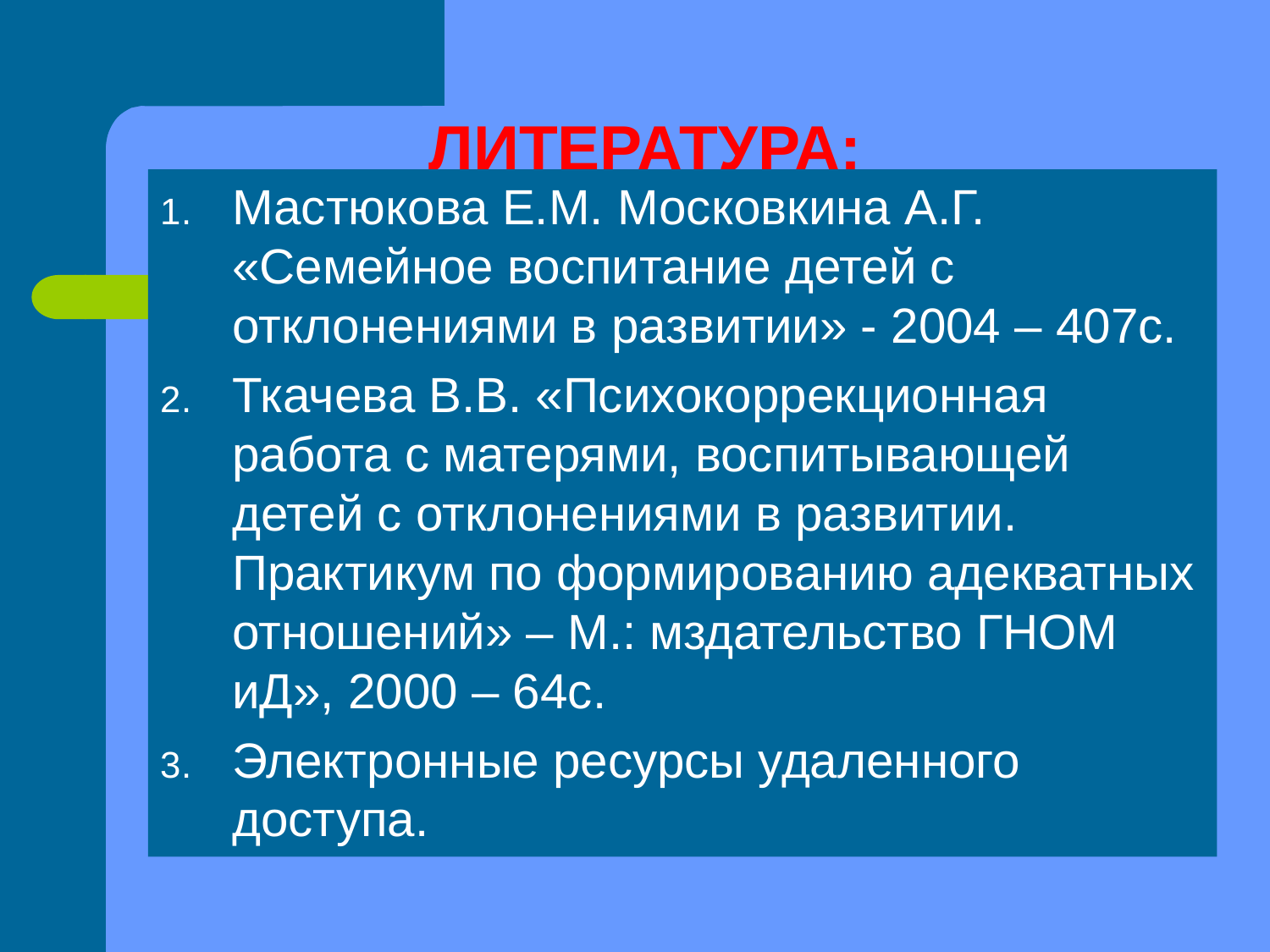

# ЛИТЕРАТУРА:
Мастюкова Е.М. Московкина А.Г. «Семейное воспитание детей с отклонениями в развитии» - 2004 – 407с.
Ткачева В.В. «Психокоррекционная работа с матерями, воспитывающей детей с отклонениями в развитии. Практикум по формированию адекватных отношений» – М.: мздательство ГНОМ иД», 2000 – 64с.
Электронные ресурсы удаленного доступа.